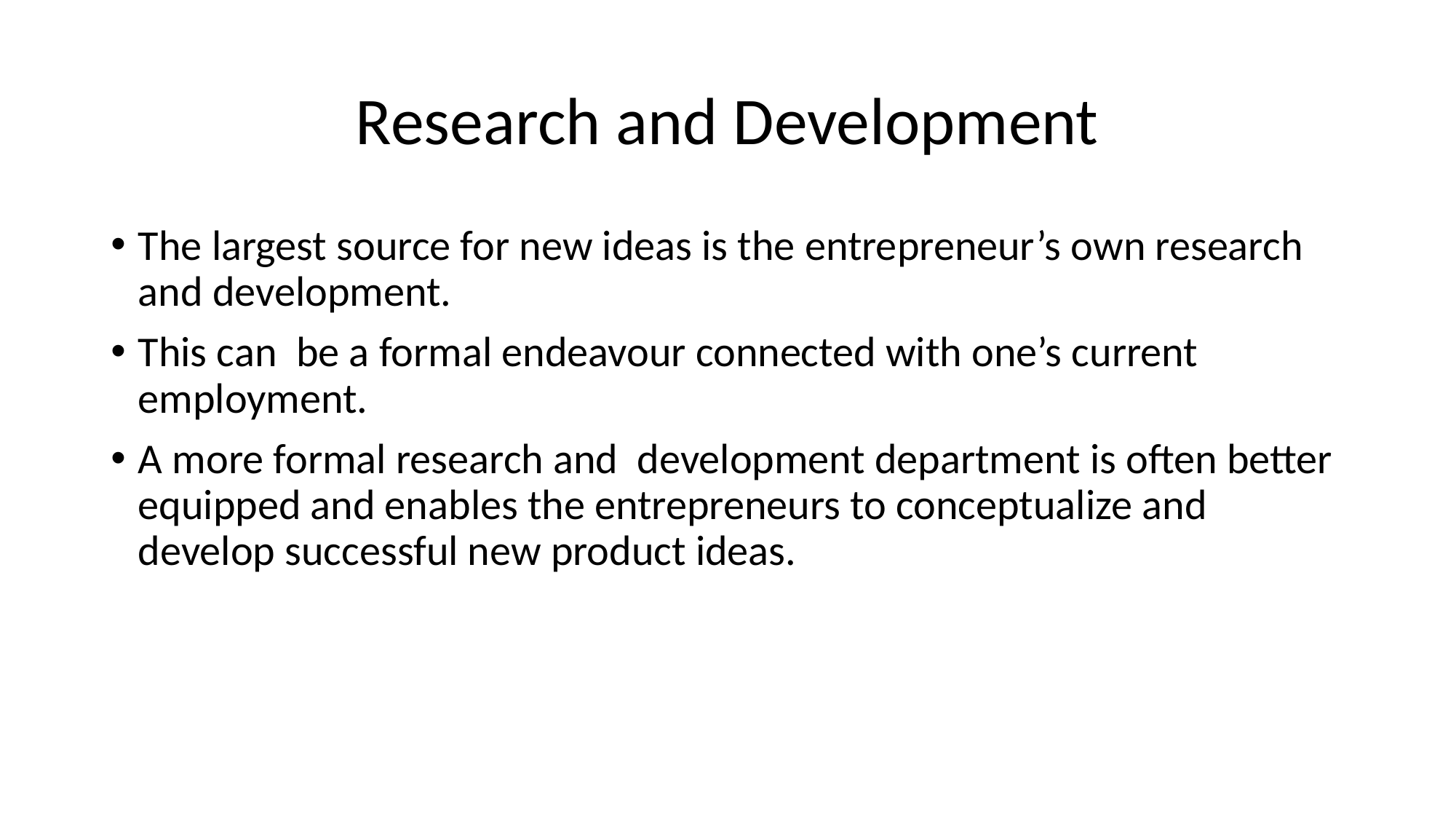

# Research and Development
The largest source for new ideas is the entrepreneur’s own research and development.
This can  be a formal endeavour connected with one’s current employment.
A more formal research and  development department is often better equipped and enables the entrepreneurs to conceptualize and develop successful new product ideas.